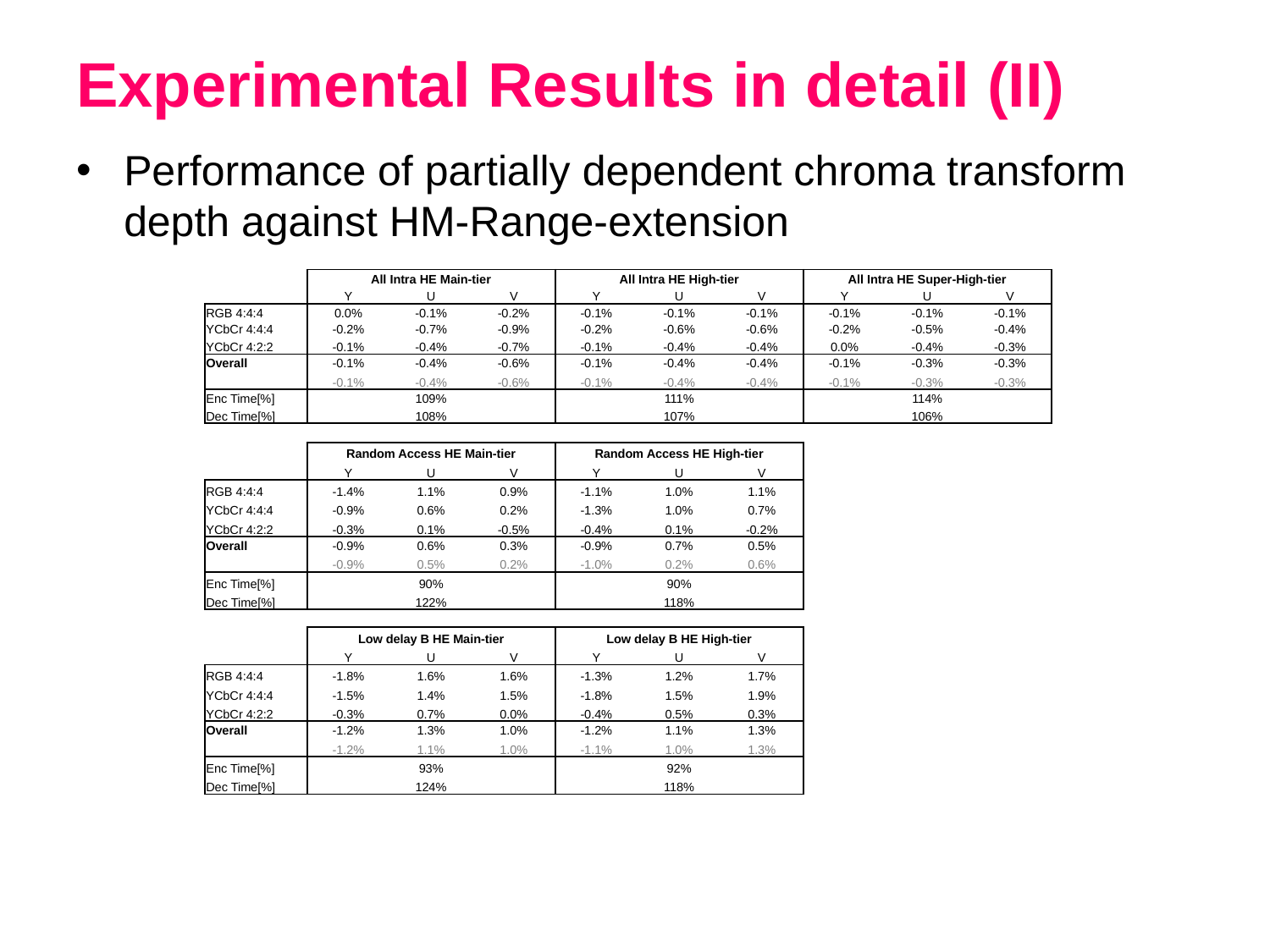

Experimental Results in detail (II)
Performance of partially dependent chroma transform depth against HM-Range-extension
|  | All Intra HE Main-tier |  |  | All Intra HE High-tier |  |  | All Intra HE Super-High-tier |  |  |
| --- | --- | --- | --- | --- | --- | --- | --- | --- | --- |
|  | Y | U | V | Y | U | V | Y | U | V |
| RGB 4:4:4 | 0.0% | -0.1% | -0.2% | -0.1% | -0.1% | -0.1% | -0.1% | -0.1% | -0.1% |
| YCbCr 4:4:4 | -0.2% | -0.7% | -0.9% | -0.2% | -0.6% | -0.6% | -0.2% | -0.5% | -0.4% |
| YCbCr 4:2:2 | -0.1% | -0.4% | -0.7% | -0.1% | -0.4% | -0.4% | 0.0% | -0.4% | -0.3% |
| Overall | -0.1% | -0.4% | -0.6% | -0.1% | -0.4% | -0.4% | -0.1% | -0.3% | -0.3% |
|  | -0.1% | -0.4% | -0.6% | -0.1% | -0.4% | -0.4% | -0.1% | -0.3% | -0.3% |
| Enc Time[%] | 109% |  |  | 111% |  |  | 114% |  |  |
| Dec Time[%] | 108% |  |  | 107% |  |  | 106% |  |  |
|  |  |  |  |  |  |  |  |  |  |
|  | Random Access HE Main-tier |  |  | Random Access HE High-tier |  |  |  |  |  |
|  | Y | U | V | Y | U | V |  |  |  |
| RGB 4:4:4 | -1.4% | 1.1% | 0.9% | -1.1% | 1.0% | 1.1% |  |  |  |
| YCbCr 4:4:4 | -0.9% | 0.6% | 0.2% | -1.3% | 1.0% | 0.7% |  |  |  |
| YCbCr 4:2:2 | -0.3% | 0.1% | -0.5% | -0.4% | 0.1% | -0.2% |  |  |  |
| Overall | -0.9% | 0.6% | 0.3% | -0.9% | 0.7% | 0.5% |  |  |  |
|  | -0.9% | 0.5% | 0.2% | -1.0% | 0.2% | 0.6% |  |  |  |
| Enc Time[%] | 90% |  |  | 90% |  |  |  |  |  |
| Dec Time[%] | 122% |  |  | 118% |  |  |  |  |  |
|  |  |  |  |  |  |  |  |  |  |
|  | Low delay B HE Main-tier |  |  | Low delay B HE High-tier |  |  |  |  |  |
|  | Y | U | V | Y | U | V |  |  |  |
| RGB 4:4:4 | -1.8% | 1.6% | 1.6% | -1.3% | 1.2% | 1.7% |  |  |  |
| YCbCr 4:4:4 | -1.5% | 1.4% | 1.5% | -1.8% | 1.5% | 1.9% |  |  |  |
| YCbCr 4:2:2 | -0.3% | 0.7% | 0.0% | -0.4% | 0.5% | 0.3% |  |  |  |
| Overall | -1.2% | 1.3% | 1.0% | -1.2% | 1.1% | 1.3% |  |  |  |
|  | -1.2% | 1.1% | 1.0% | -1.1% | 1.0% | 1.3% |  |  |  |
| Enc Time[%] | 93% |  |  | 92% |  |  |  |  |  |
| Dec Time[%] | 124% |  |  | 118% |  |  |  |  |  |